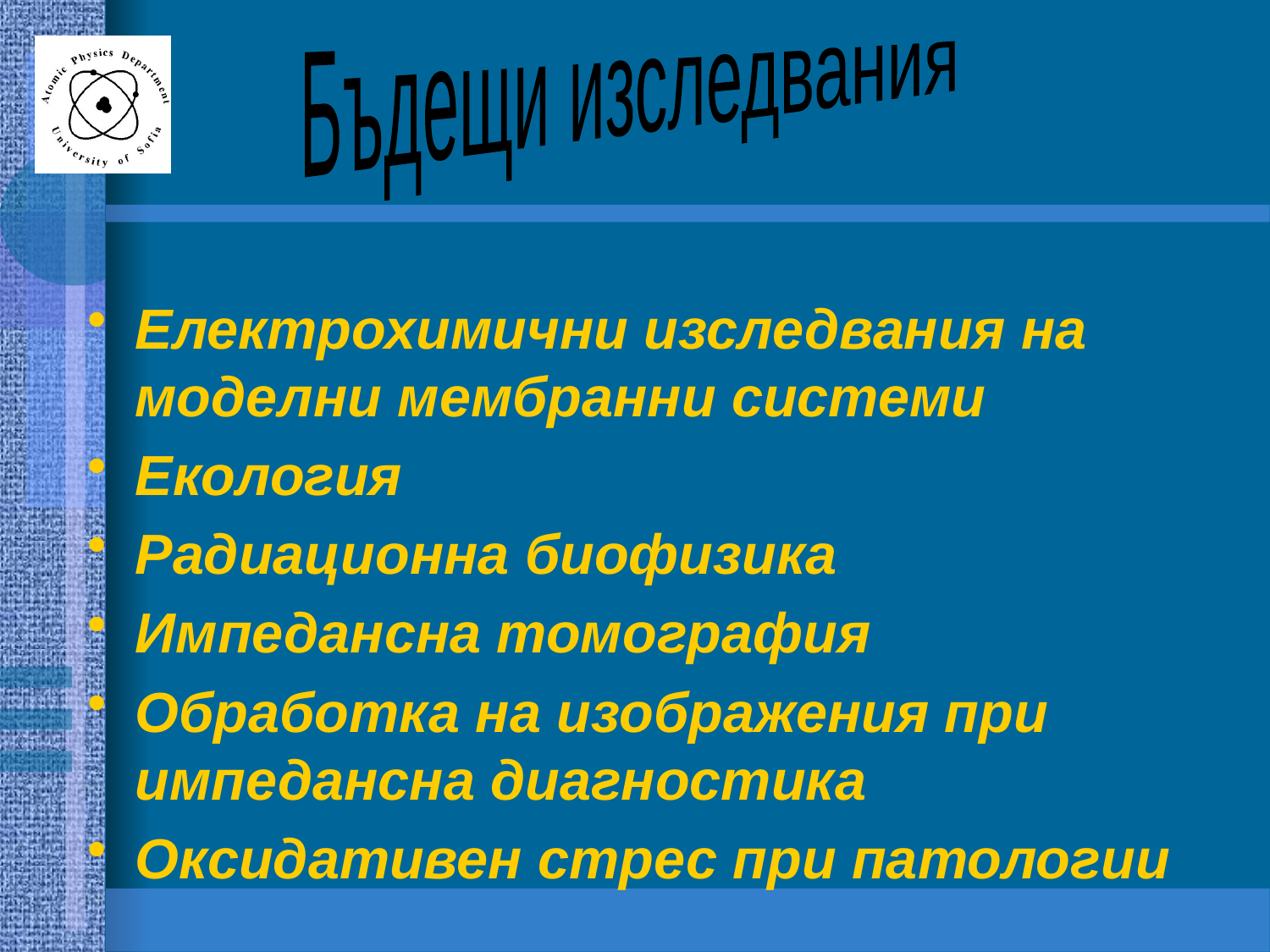

Бъдещи изследвания
Електрохимични изследвания на моделни мембранни системи
Екология
Радиационна биофизика
Импедансна томография
Обработка на изображения при импедансна диагностика
Оксидативен стрес при патологии